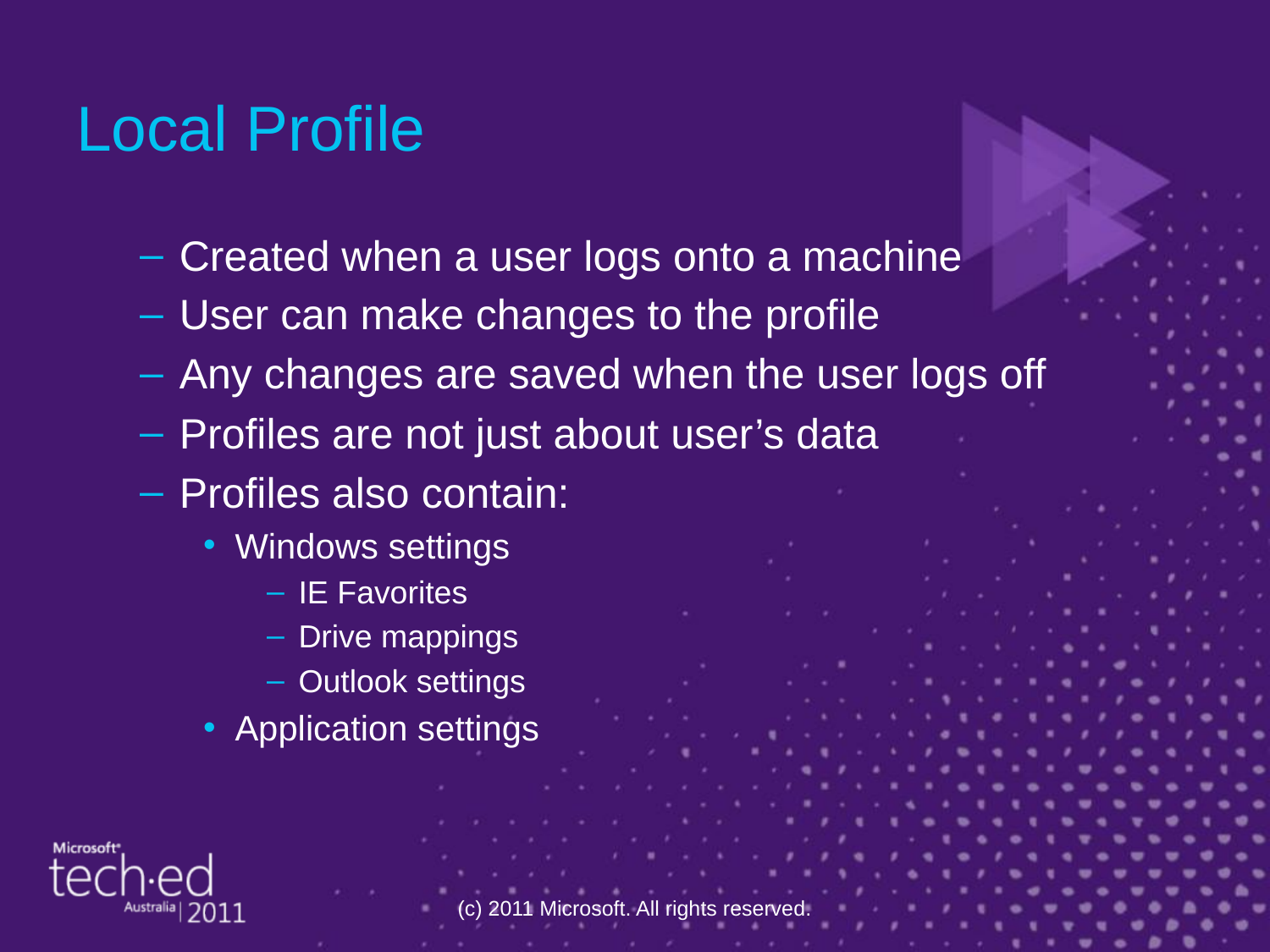

# Local Profile
Created when a user logs onto a machine
User can make changes to the profile
Any changes are saved when the user logs off
Profiles are not just about user’s data
Profiles also contain:
Windows settings
IE Favorites
Drive mappings
Outlook settings
Application settings

(c) 2011 Microsoft. All rights reserved.